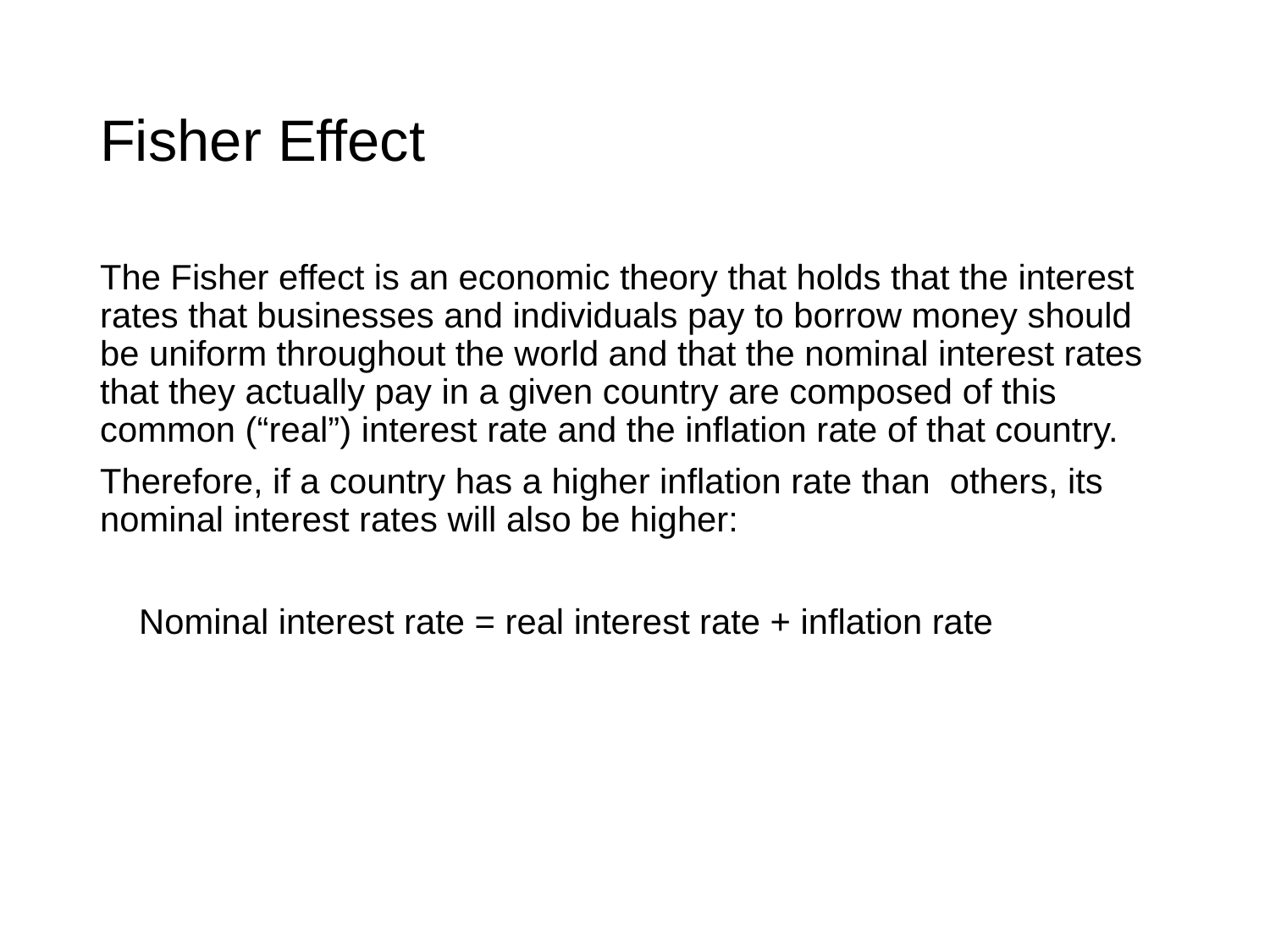

# Fisher Effect
The Fisher effect is an economic theory that holds that the interest rates that businesses and individuals pay to borrow money should be uniform throughout the world and that the nominal interest rates that they actually pay in a given country are composed of this common (“real”) interest rate and the inflation rate of that country.
Therefore, if a country has a higher inflation rate than  others, its nominal interest rates will also be higher:

    Nominal interest rate = real interest rate + inflation rate